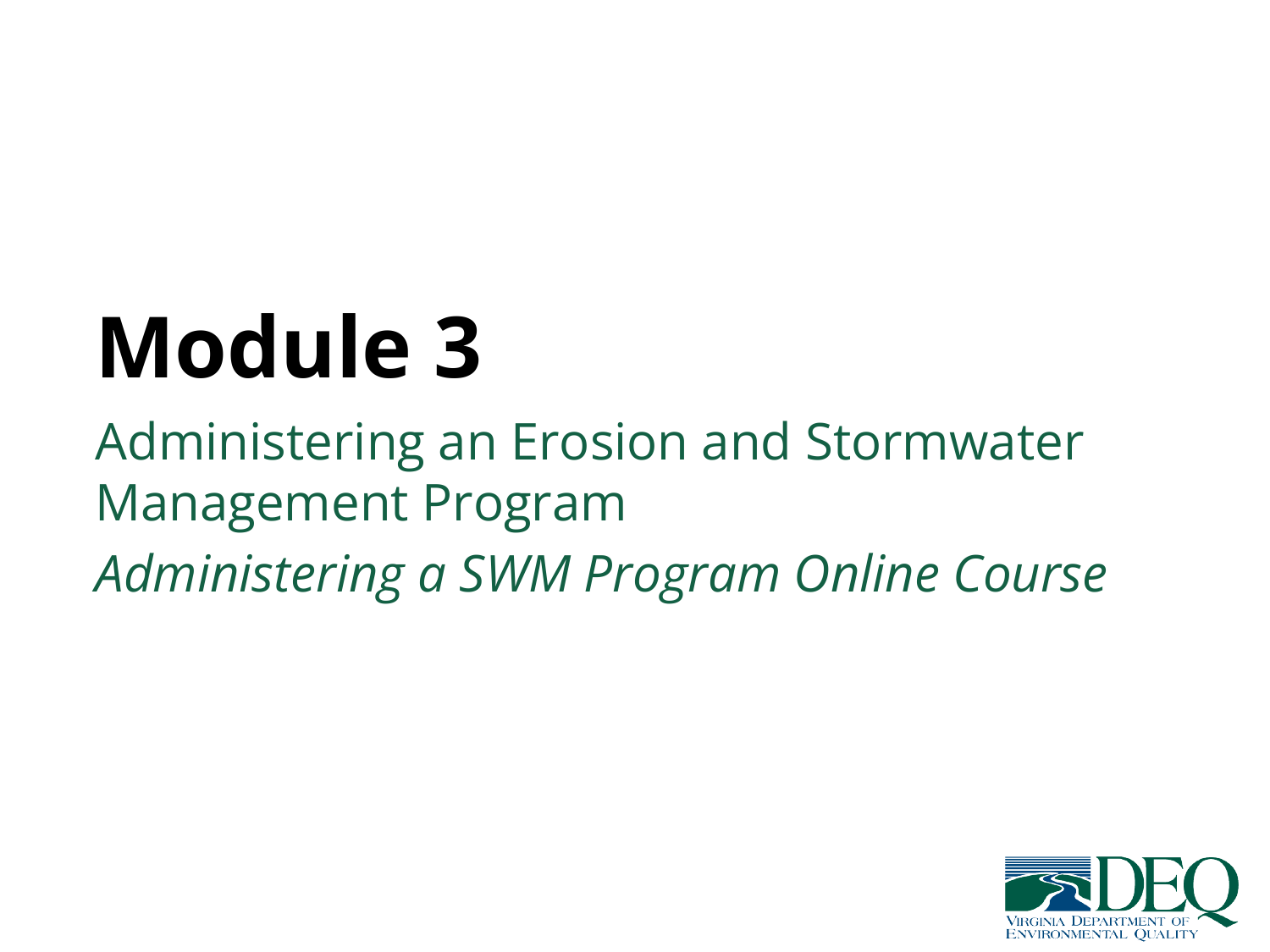

# Module 3
Administering an Erosion and Stormwater Management Program
Administering a SWM Program Online Course